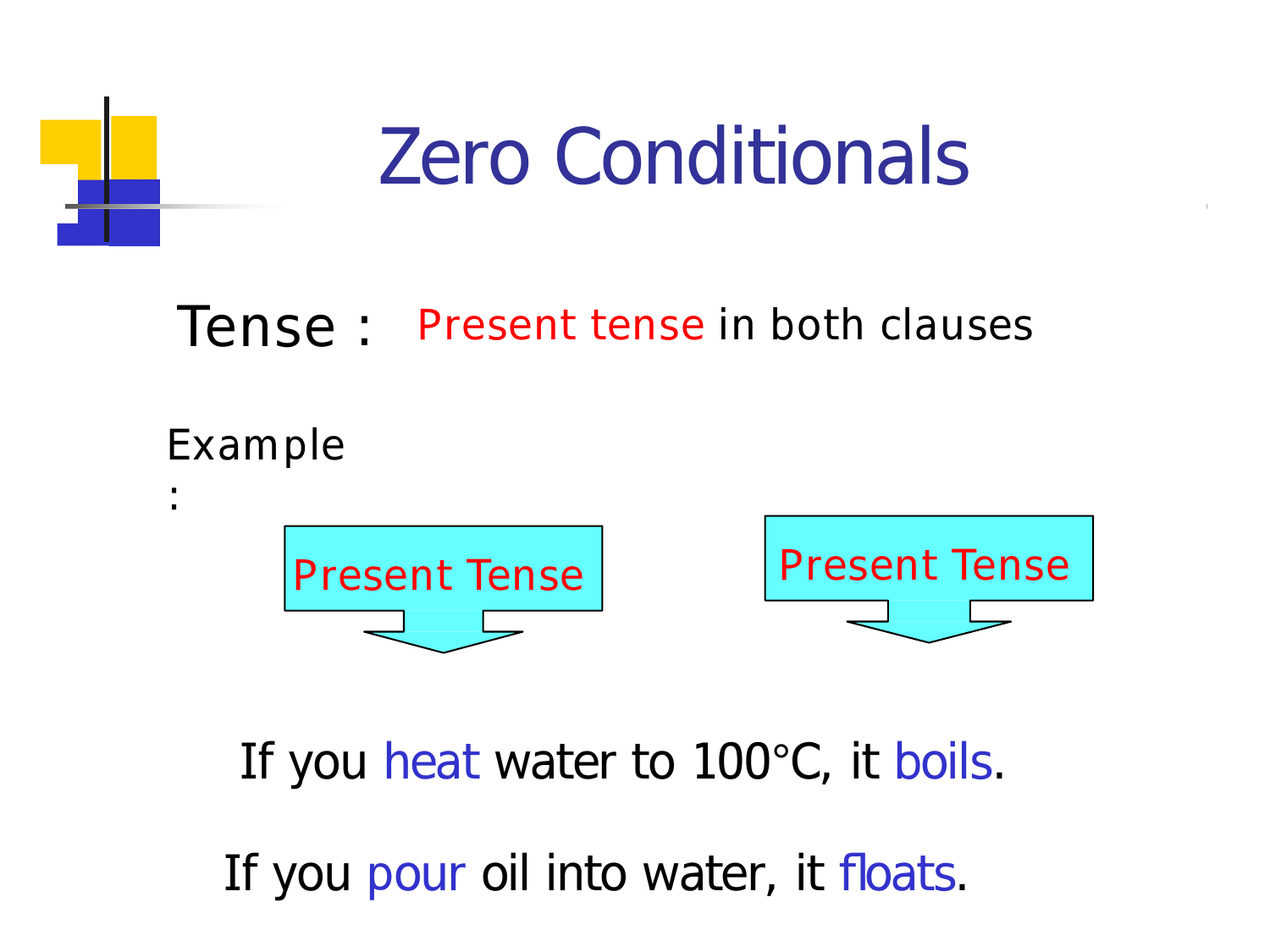

# Zero Conditionals
Tense :
Present tense in both clauses
Example
:
Present Tense

Present Tense
If you heat water to 100°C, it boils. If you pour oil into water, it floats.